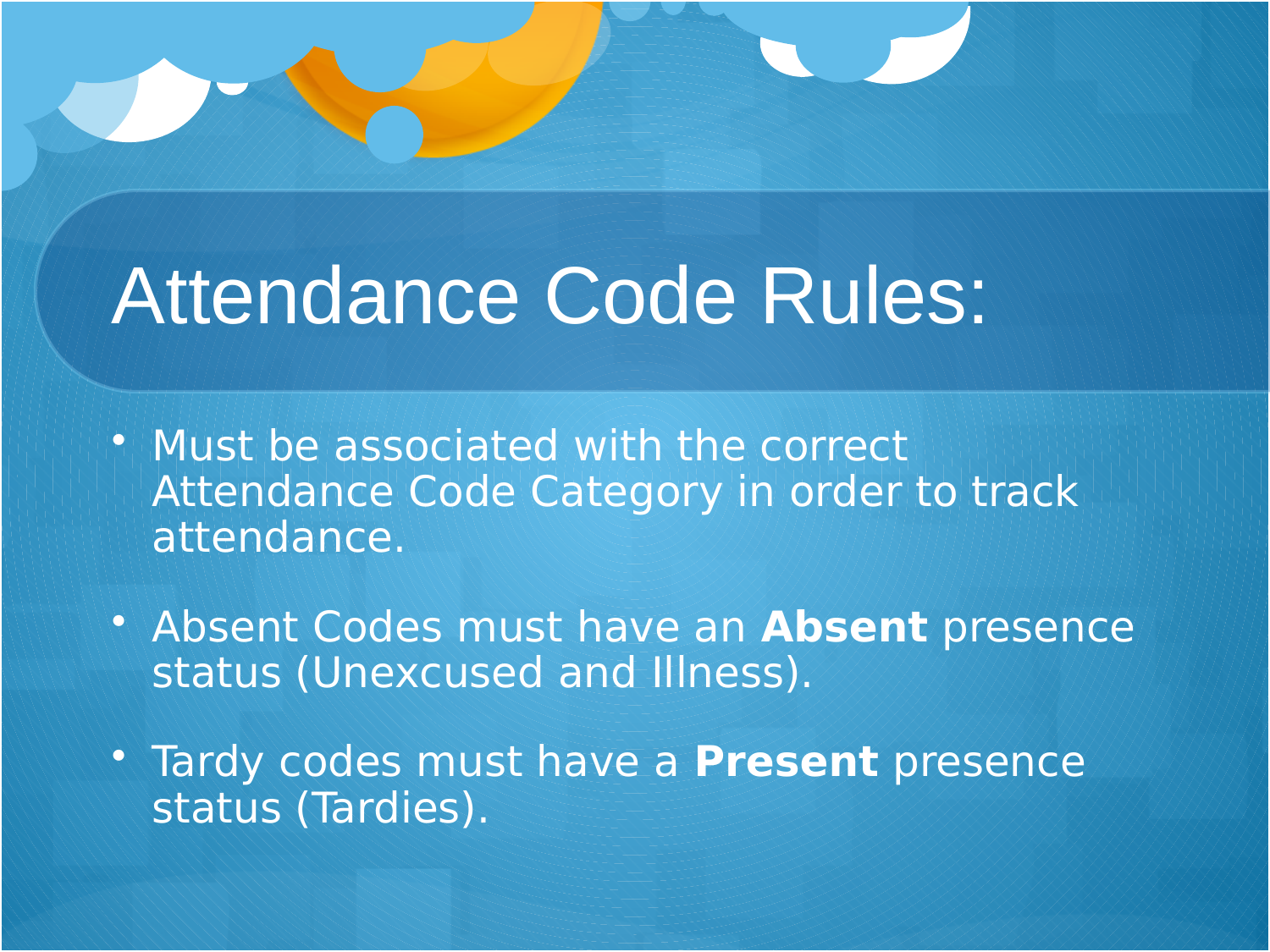

# Attendance Code Rules:
Must be associated with the correct Attendance Code Category in order to track attendance.
Absent Codes must have an Absent presence status (Unexcused and Illness).
Tardy codes must have a Present presence status (Tardies).